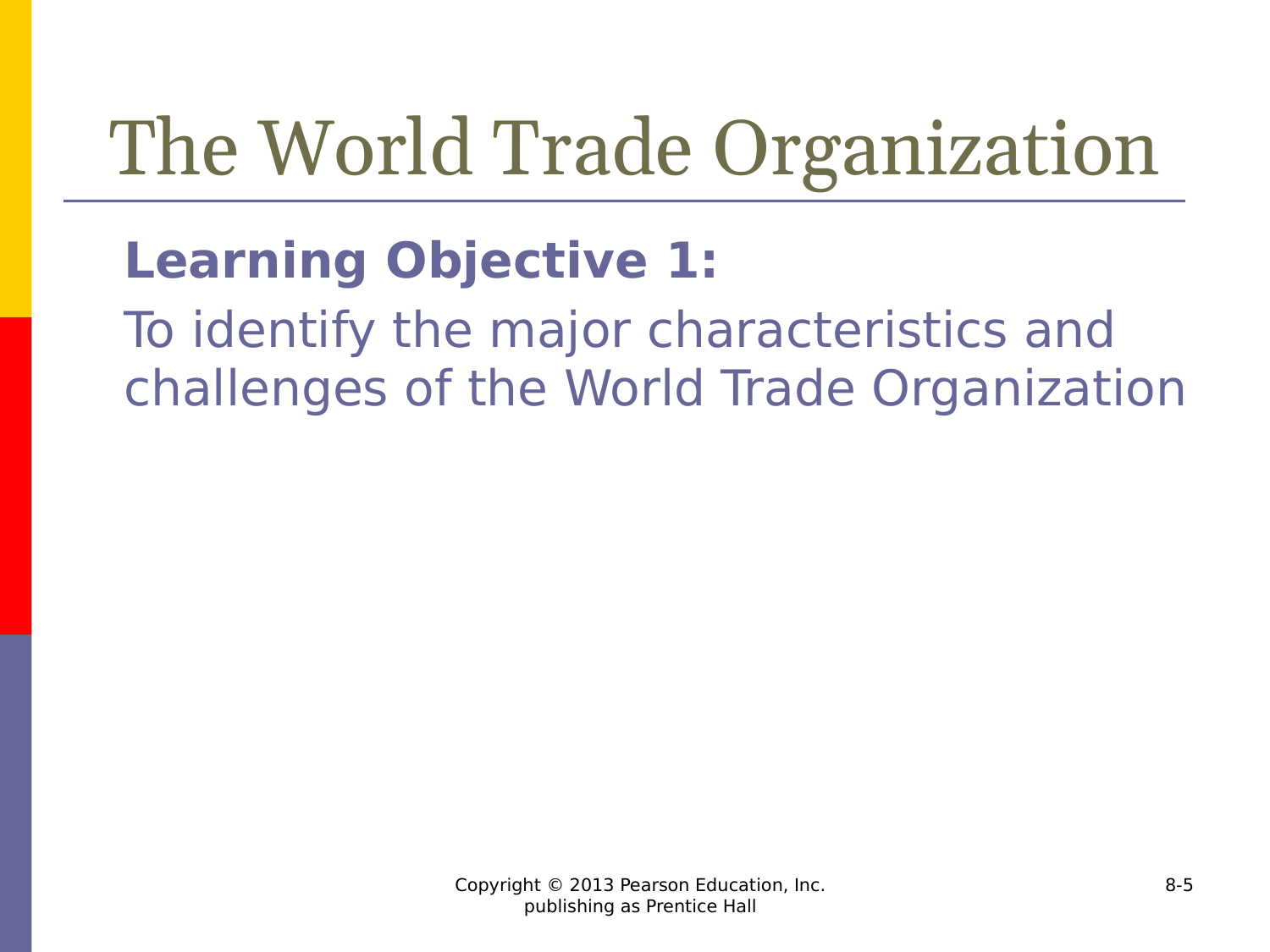

# The World Trade Organization
	Learning Objective 1:
	To identify the major characteristics and challenges of the World Trade Organization

Copyright © 2013 Pearson Education, Inc. publishing as Prentice Hall
8-5